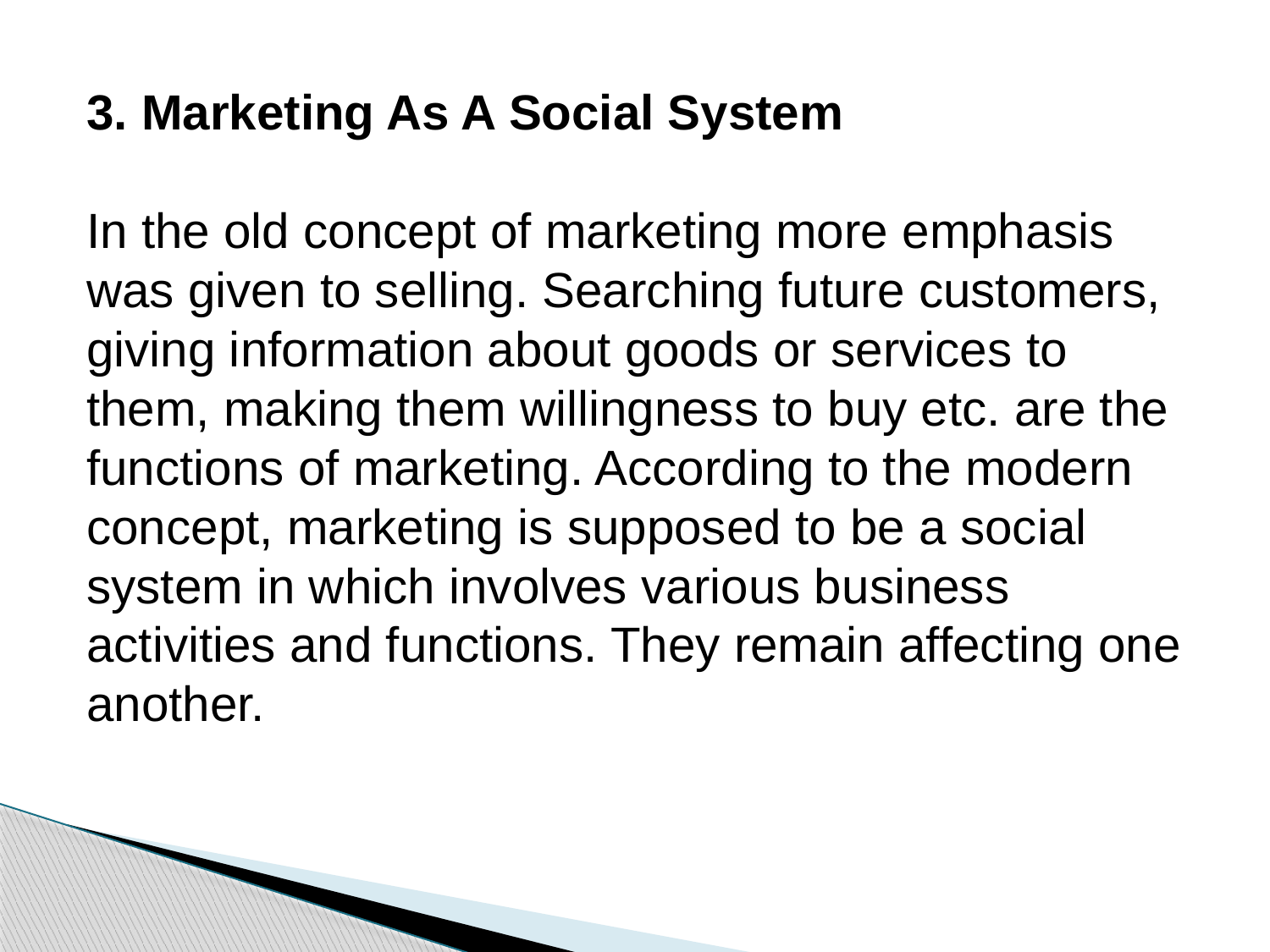

3. Marketing As A Social System
In the old concept of marketing more emphasis was given to selling. Searching future customers, giving information about goods or services to them, making them willingness to buy etc. are the functions of marketing. According to the modern concept, marketing is supposed to be a social system in which involves various business activities and functions. They remain affecting one another.